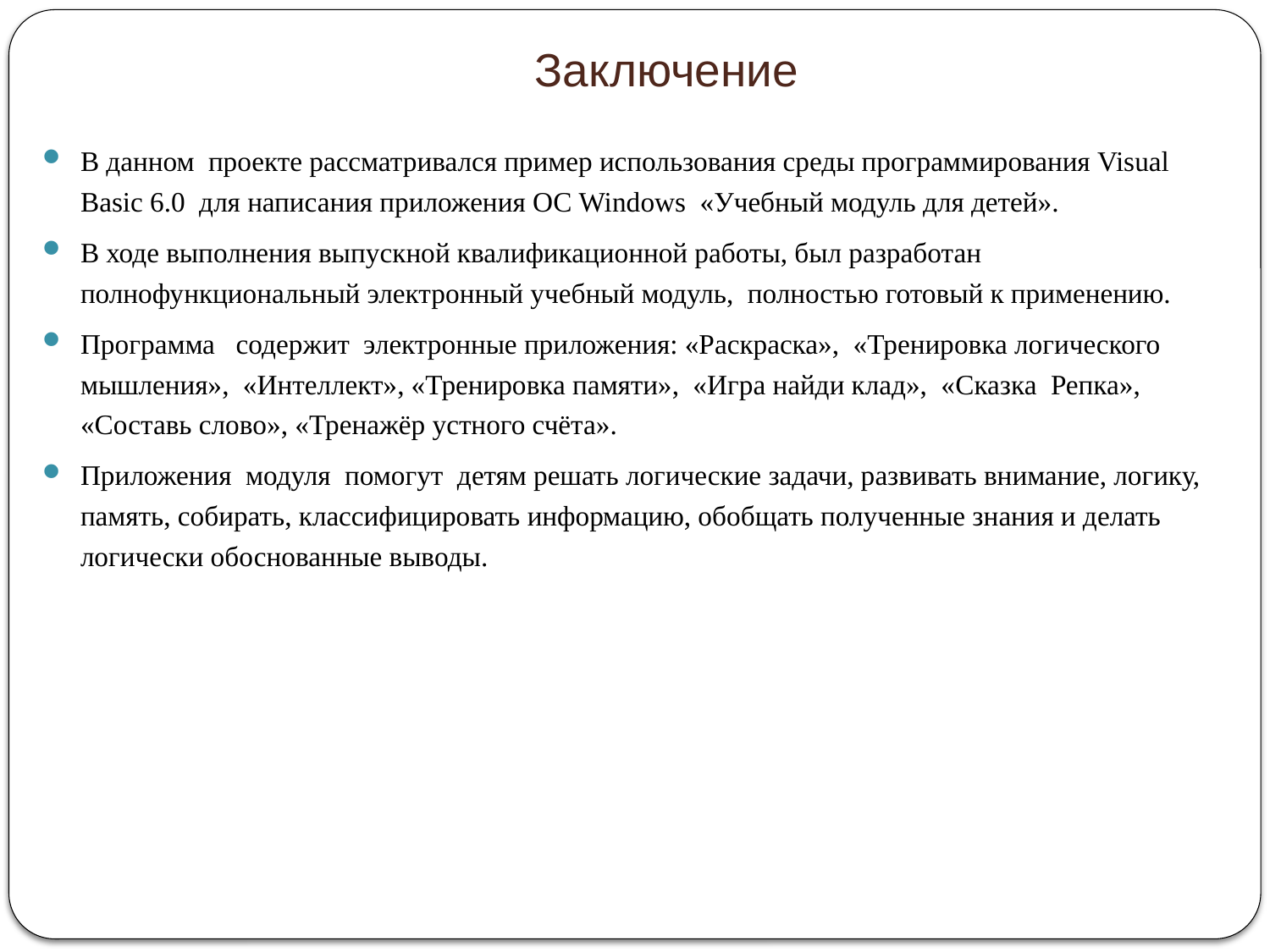

# Заключение

В данном  проекте рассматривался пример использования среды программирования Visual Basic 6.0  для написания приложения ОС Windows  «Учебный модуль для детей».
В ходе выполнения выпускной квалификационной работы, был разработан полнофункциональный электронный учебный модуль,  полностью готовый к применению.
Программа   содержит  электронные приложения: «Раскраска»,  «Тренировка логического мышления»,  «Интеллект», «Тренировка памяти»,  «Игра найди клад»,  «Сказка  Репка»,  «Составь слово», «Тренажёр устного счёта».
Приложения  модуля  помогут  детям решать логические задачи, развивать внимание, логику, память, собирать, классифицировать информацию, обобщать полученные знания и делать логически обоснованные выводы.